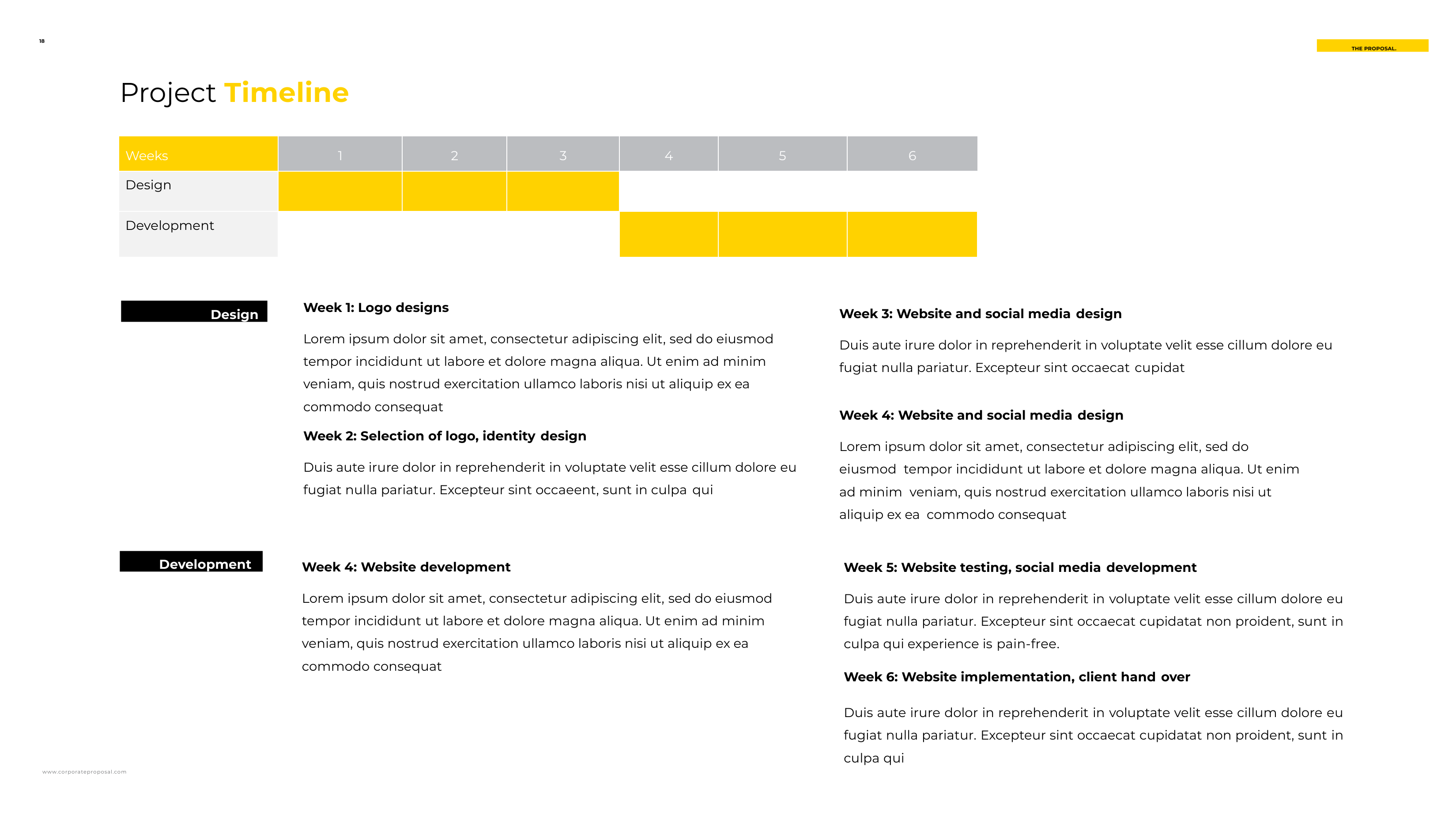

18

THE PROPOSAL.
Project Timeline
| Weeks | 1 | 2 | 3 | 4 | 5 | 6 |
| --- | --- | --- | --- | --- | --- | --- |
| Design |  |  |  |  |  |  |
| Development |  |  |  |  |  |  |
Week 1: Logo designs
Design
Week 3: Website and social media design
Duis aute irure dolor in reprehenderit in voluptate velit esse cillum dolore eu  fugiat nulla pariatur. Excepteur sint occaecat cupidat

Week 4: Website and social media design
Lorem ipsum dolor sit amet, consectetur adipiscing elit, sed do eiusmod  tempor incididunt ut labore et dolore magna aliqua. Ut enim ad minim  veniam, quis nostrud exercitation ullamco laboris nisi ut aliquip ex ea  commodo consequat

Lorem ipsum dolor sit amet, consectetur adipiscing elit, sed do eiusmod  tempor incididunt ut labore et dolore magna aliqua. Ut enim ad minim  veniam, quis nostrud exercitation ullamco laboris nisi ut aliquip ex ea  commodo consequat

Week 2: Selection of logo, identity design
Duis aute irure dolor in reprehenderit in voluptate velit esse cillum dolore eu  fugiat nulla pariatur. Excepteur sint occaeent, sunt in culpa qui
Development
Week 4: Website development
Week 5: Website testing, social media development
Duis aute irure dolor in reprehenderit in voluptate velit esse cillum dolore eu  fugiat nulla pariatur. Excepteur sint occaecat cupidatat non proident, sunt in  culpa qui experience is pain-free.

Week 6: Website implementation, client hand over
Duis aute irure dolor in reprehenderit in voluptate velit esse cillum dolore eu  fugiat nulla pariatur. Excepteur sint occaecat cupidatat non proident, sunt in  culpa qui
Lorem ipsum dolor sit amet, consectetur adipiscing elit, sed do eiusmod  tempor incididunt ut labore et dolore magna aliqua. Ut enim ad minim  veniam, quis nostrud exercitation ullamco laboris nisi ut aliquip ex ea  commodo consequat
www.corporateproposal.com